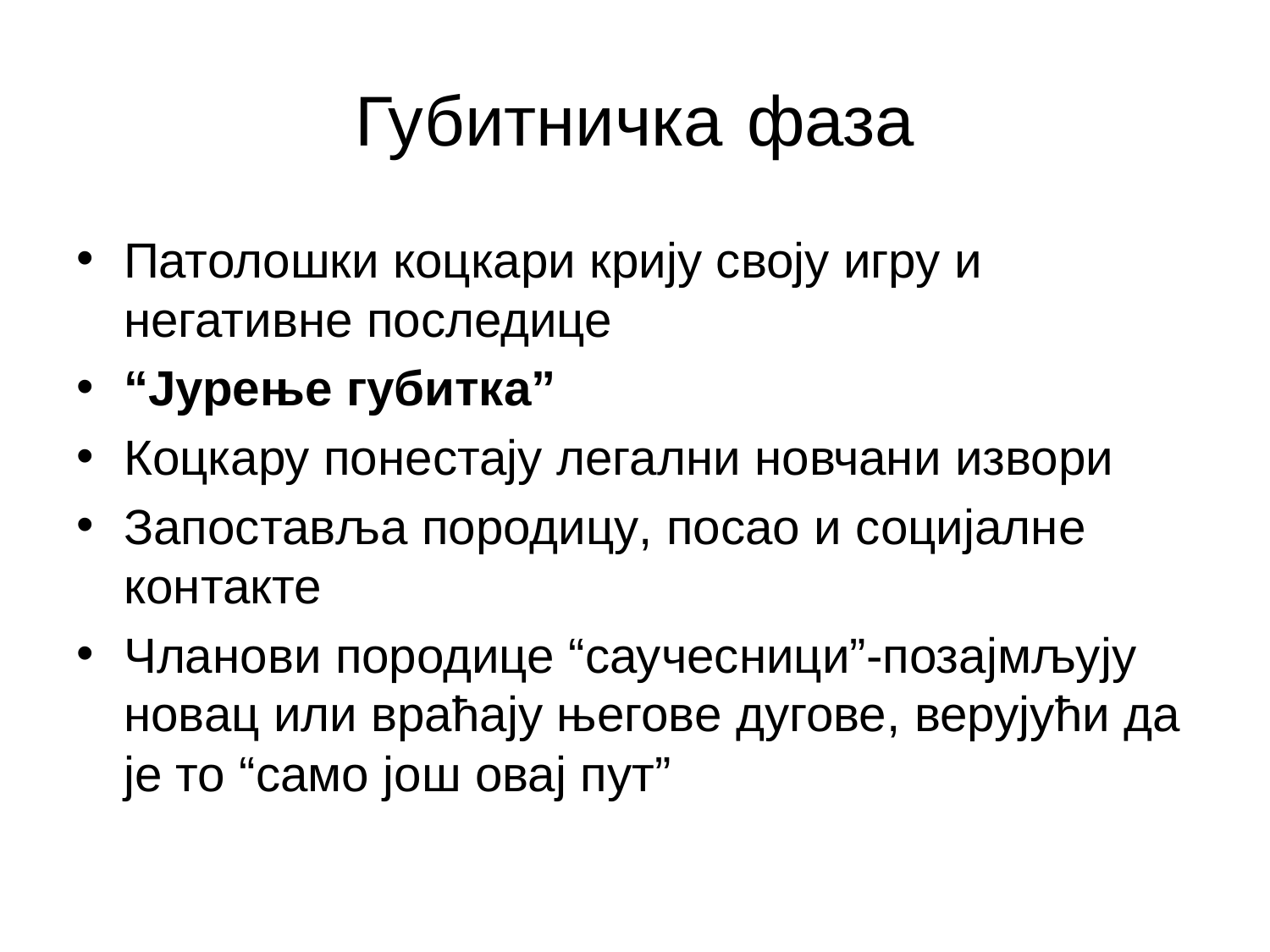

# Губитничка фаза
Патолошки коцкари крију своју игру и негативне последице
“Јурење губитка”
Коцкару понестају легални новчани извори
Запоставља породицу, посао и социјалне контакте
Чланови породице “саучесници”-позајмљују новац или враћају његове дугове, верујући да је то “само још овај пут”